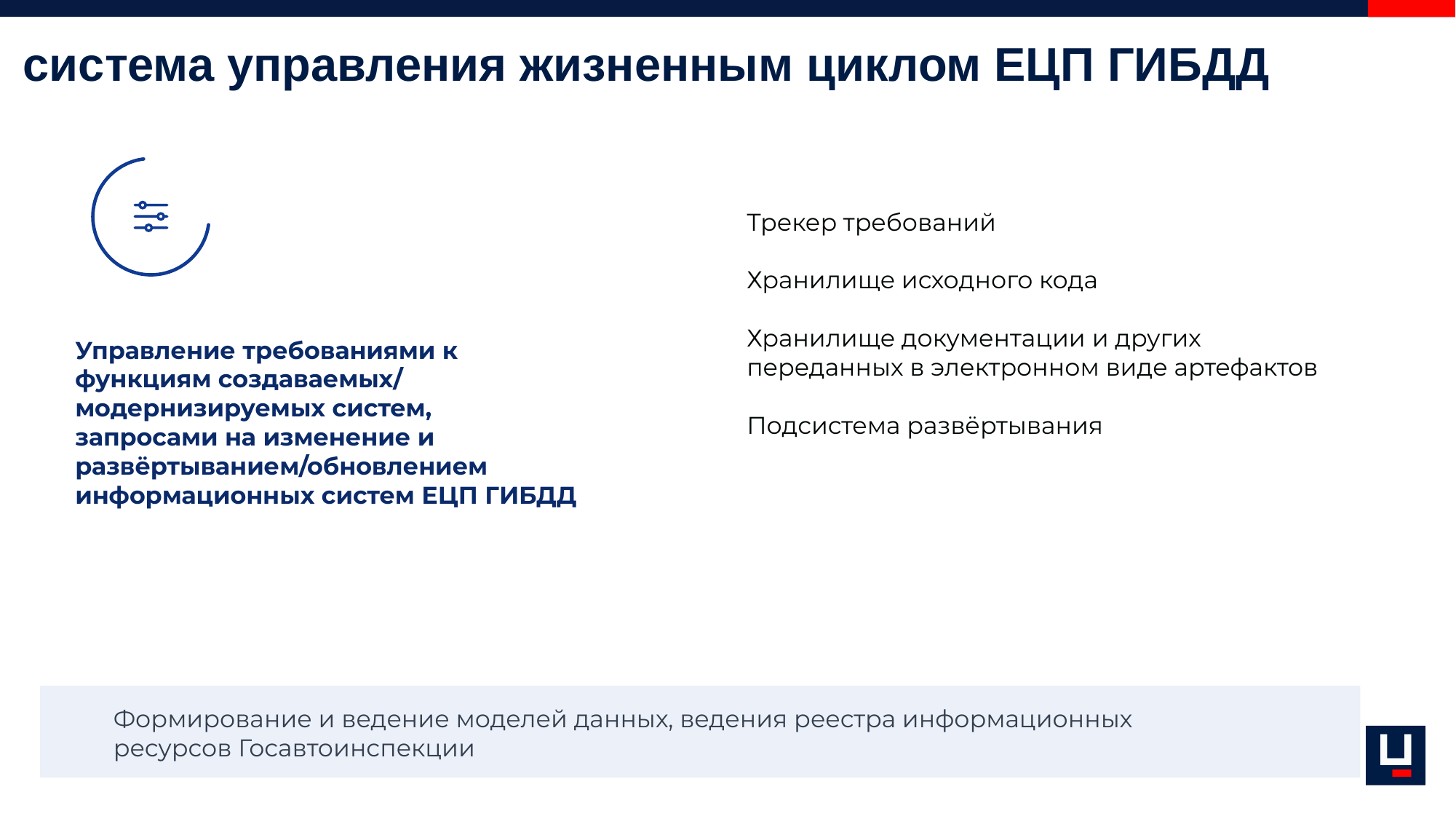

# система управления жизненным циклом ЕЦП ГИБДД

Трекер требований

Хранилище исходного кода

Хранилище документации и других переданных в электронном виде артефактов

Подсистема развёртывания
Управление требованиями к функциям создаваемых/ модернизируемых систем,
запросами на изменение и развёртыванием/обновлением информационных систем ЕЦП ГИБДД

Формирование и ведение моделей данных, ведения реестра информационных ресурсов Госавтоинспекции